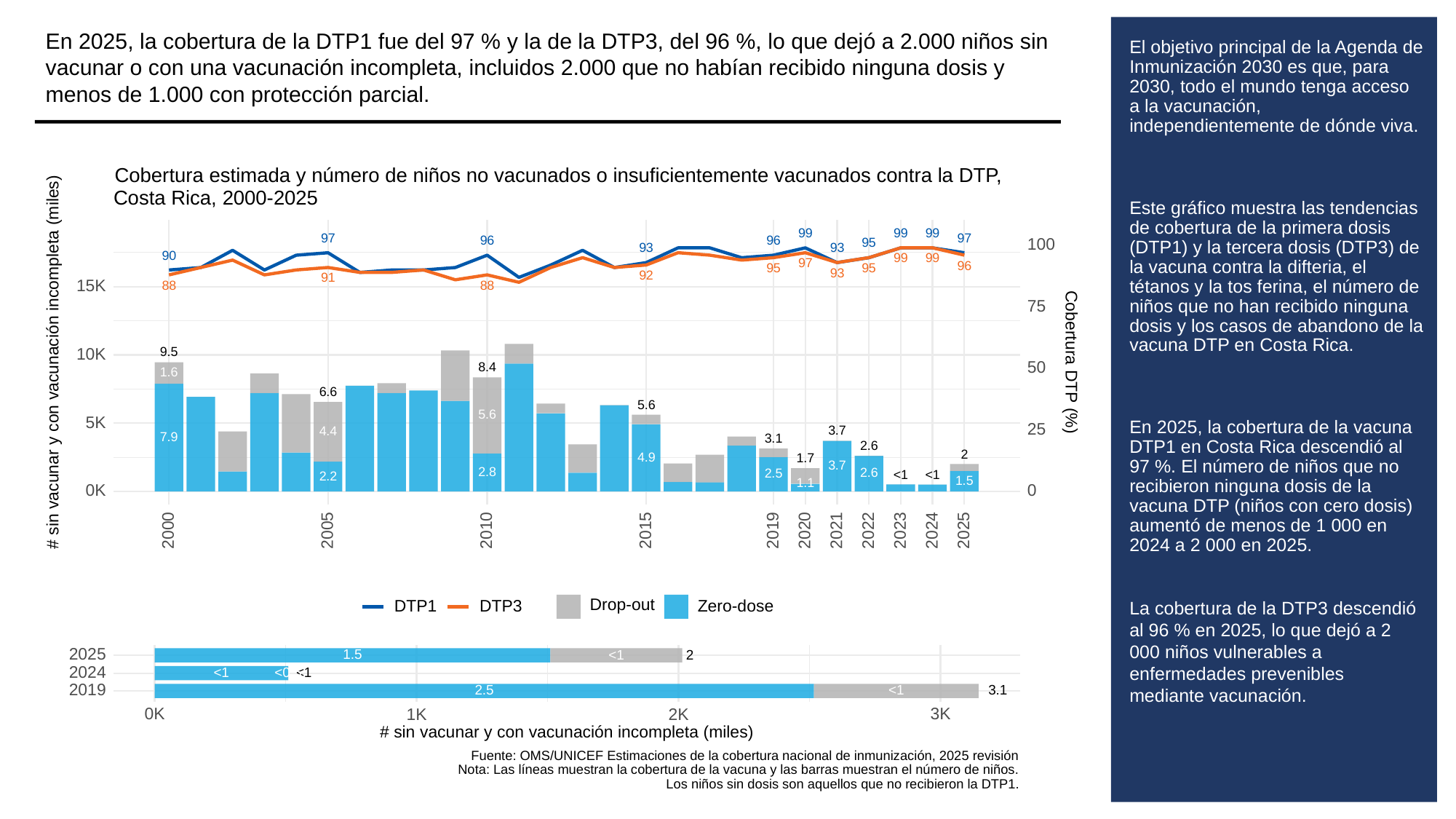

En 2025, la cobertura de la DTP1 fue del 97 % y la de la DTP3, del 96 %, lo que dejó a 2.000 niños sin vacunar o con una vacunación incompleta, incluidos 2.000 que no habían recibido ninguna dosis y menos de 1.000 con protección parcial.
# El objetivo principal de la Agenda de Inmunización 2030 es que, para 2030, todo el mundo tenga acceso a la vacunación, independientemente de dónde viva.

Este gráfico muestra las tendencias de cobertura de la primera dosis (DTP1) y la tercera dosis (DTP3) de la vacuna contra la difteria, el tétanos y la tos ferina, el número de niños que no han recibido ninguna dosis y los casos de abandono de la vacuna DTP en Costa Rica.

En 2025, la cobertura de la vacuna DTP1 en Costa Rica descendió al 97 %. El número de niños que no recibieron ninguna dosis de la vacuna DTP (niños con cero dosis) aumentó de menos de 1 000 en 2024 a 2 000 en 2025.

La cobertura de la DTP3 descendió al 96 % en 2025, lo que dejó a 2 000 niños vulnerables a enfermedades prevenibles mediante vacunación.

Cobertura estimada y número de niños no vacunados o insuficientemente vacunados contra la DTP,
Costa Rica, 2000-2025

99
99
99
97
97
96
96
95
100
93
93

90

99
99
97
96
95
95
93
92
91
15K
88
88

75

9.5
10K

# sin vacunar y con vacunación incompleta (miles)
Cobertura DTP (%)

50
8.4

1.6

6.6

5.6

5.6

5K

25

3.7
4.4

7.9
3.1

2.6

2

4.9

1.7

3.7

2.8

2.6
2.5
<1
<1

2.2

1.5
1.1

0K
0

2023
2000
2005
2010
2015
2019
2020
2021
2022
2024
2025

Drop-out
DTP3
Zero-dose
DTP1

2025
1.5
<1
2

2024
<0.5
<1
<1

2019
3.1
2.5
<1

3K
0K
1K
2K
# sin vacunar y con vacunación incompleta (miles)
Fuente: OMS/UNICEF Estimaciones de la cobertura nacional de inmunización, 2025 revisión
Nota: Las líneas muestran la cobertura de la vacuna y las barras muestran el número de niños.
Los niños sin dosis son aquellos que no recibieron la DTP1.